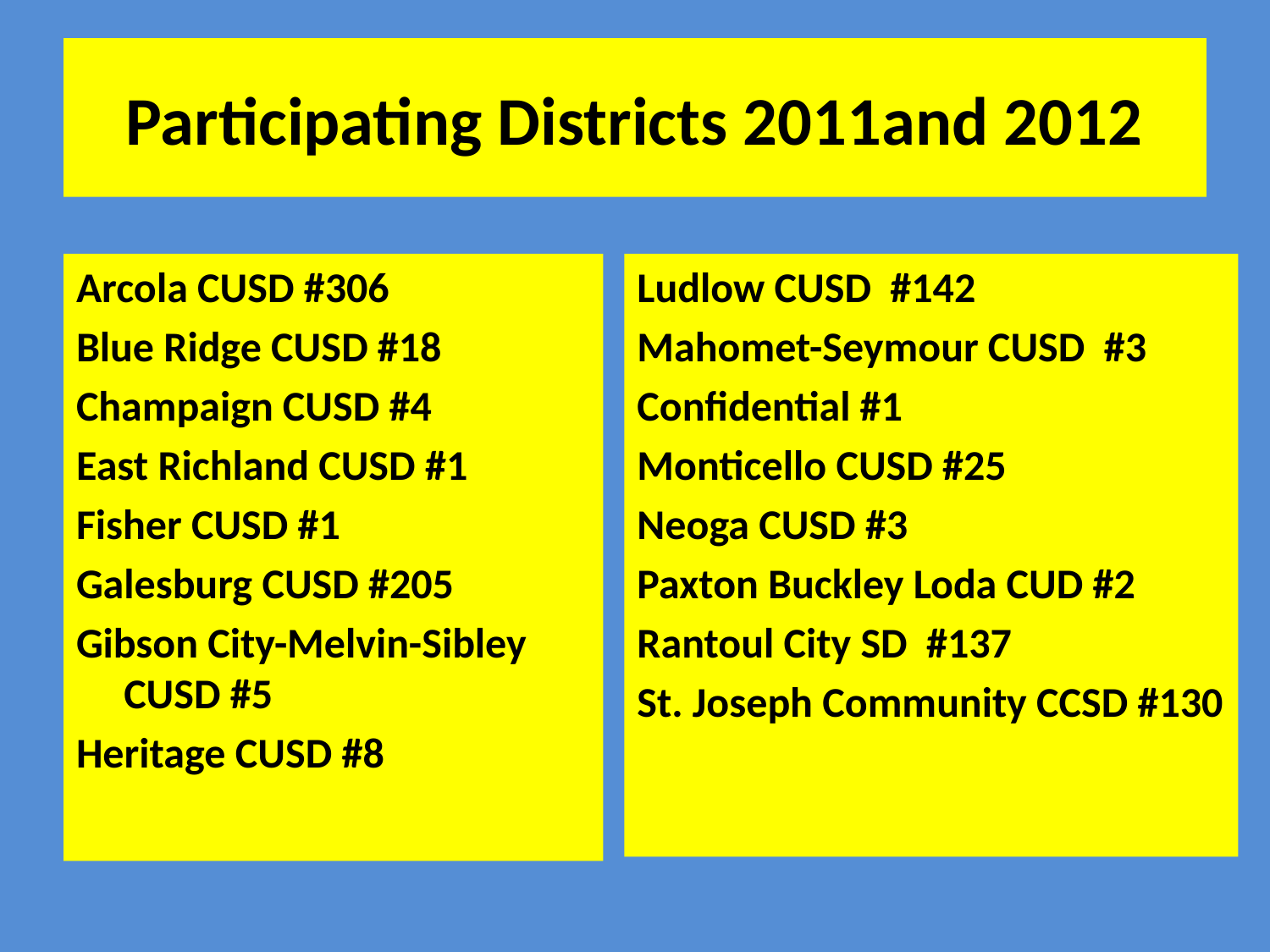

# Participating Districts 2011and 2012
Ludlow CUSD  #142
Mahomet-Seymour CUSD  #3
Confidential #1
Monticello CUSD #25
Neoga CUSD #3
Paxton Buckley Loda CUD #2
Rantoul City SD  #137
St. Joseph Community CCSD #130

Arcola CUSD #306
Blue Ridge CUSD #18
Champaign CUSD #4
East Richland CUSD #1
Fisher CUSD #1
Galesburg CUSD #205
Gibson City-Melvin-Sibley CUSD #5
Heritage CUSD #8